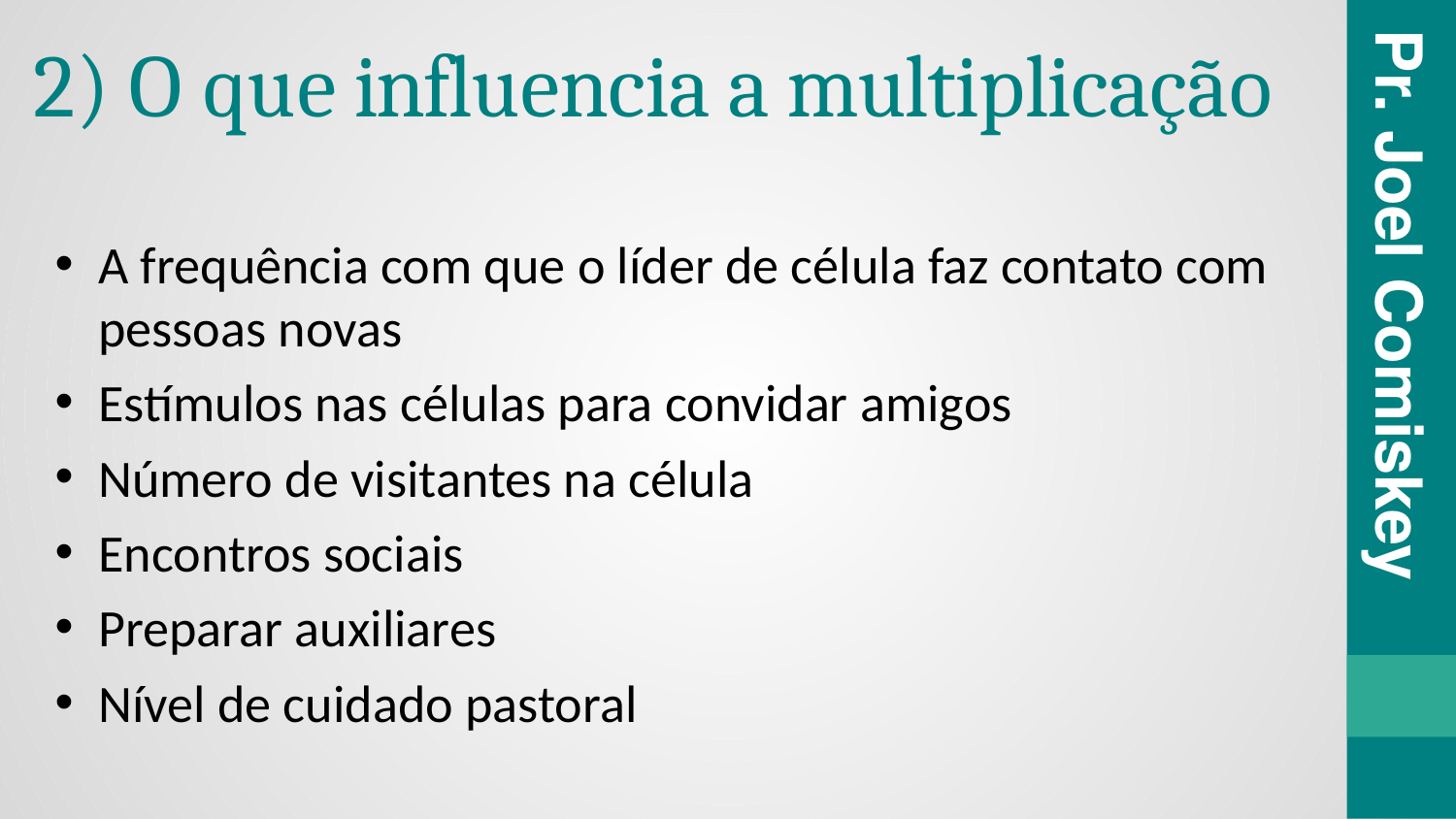

# 2) O que influencia a multiplicação
A frequência com que o líder de célula faz contato com pessoas novas
Estímulos nas células para convidar amigos
Número de visitantes na célula
Encontros sociais
Preparar auxiliares
Nível de cuidado pastoral
Pr. Joel Comiskey